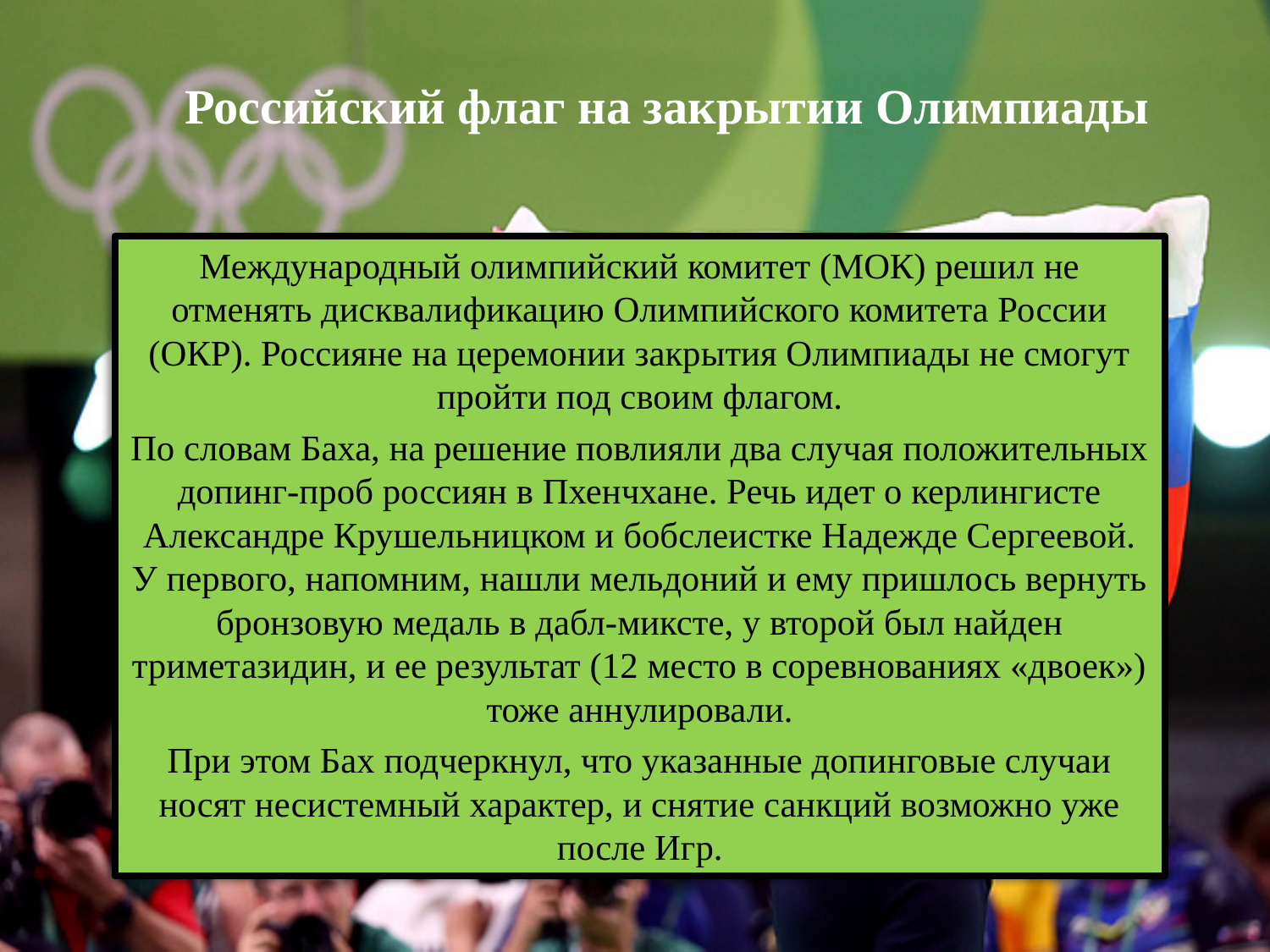

# Российский флаг на закрытии Олимпиады
Международный олимпийский комитет (МОК) решил не отменять дисквалификацию Олимпийского комитета России (ОКР). Россияне на церемонии закрытия Олимпиады не смогут пройти под своим флагом.
По словам Баха, на решение повлияли два случая положительных допинг-проб россиян в Пхенчхане. Речь идет о керлингисте Александре Крушельницком и бобслеистке Надежде Сергеевой. У первого, напомним, нашли мельдоний и ему пришлось вернуть бронзовую медаль в дабл-миксте, у второй был найден триметазидин, и ее результат (12 место в соревнованиях «двоек») тоже аннулировали.
При этом Бах подчеркнул, что указанные допинговые случаи носят несистемный характер, и снятие санкций возможно уже после Игр.